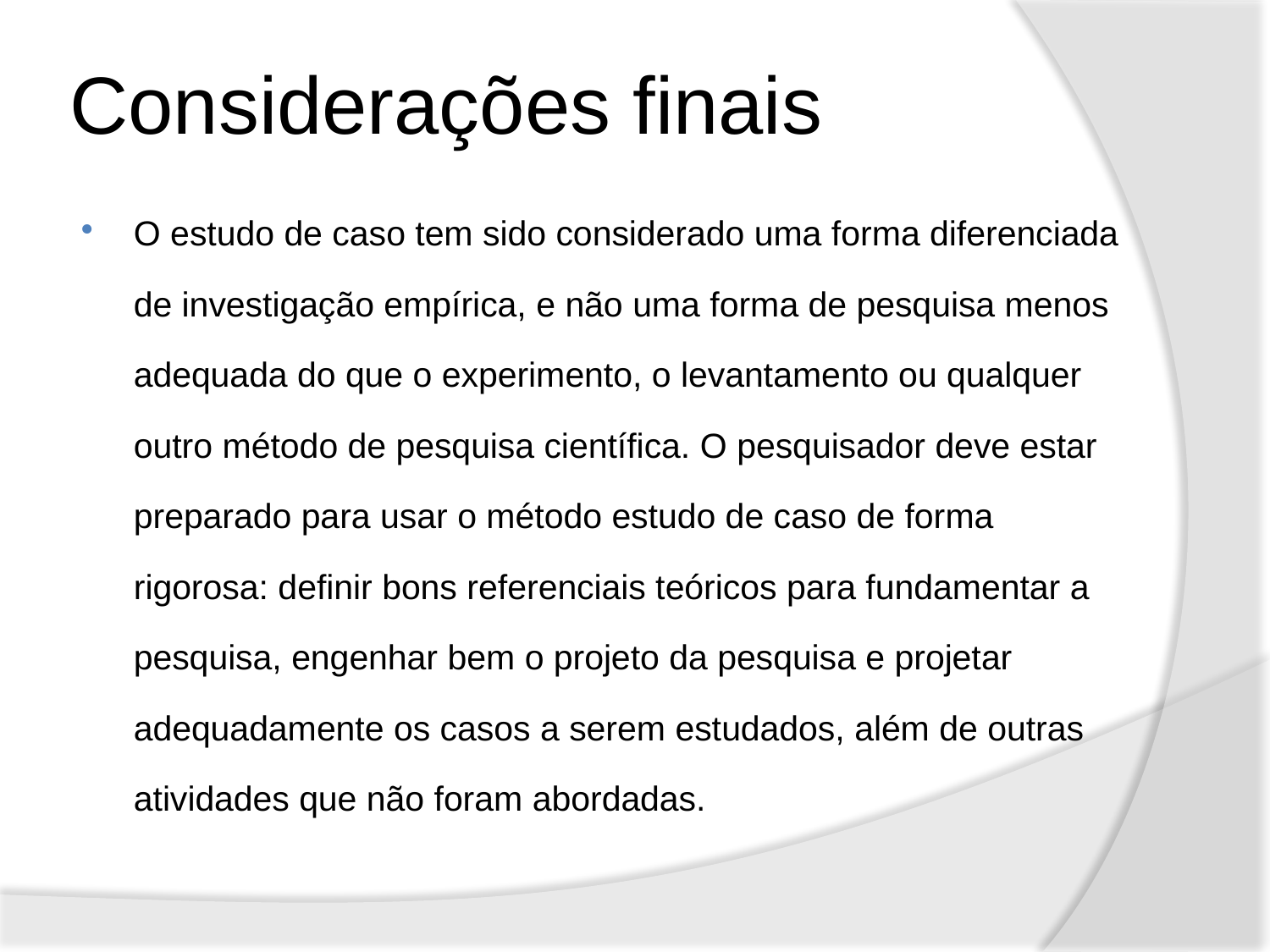

# Considerações finais
O estudo de caso tem sido considerado uma forma diferenciada de investigação empírica, e não uma forma de pesquisa menos adequada do que o experimento, o levantamento ou qualquer outro método de pesquisa científica. O pesquisador deve estar preparado para usar o método estudo de caso de forma rigorosa: definir bons referenciais teóricos para fundamentar a pesquisa, engenhar bem o projeto da pesquisa e projetar adequadamente os casos a serem estudados, além de outras atividades que não foram abordadas.